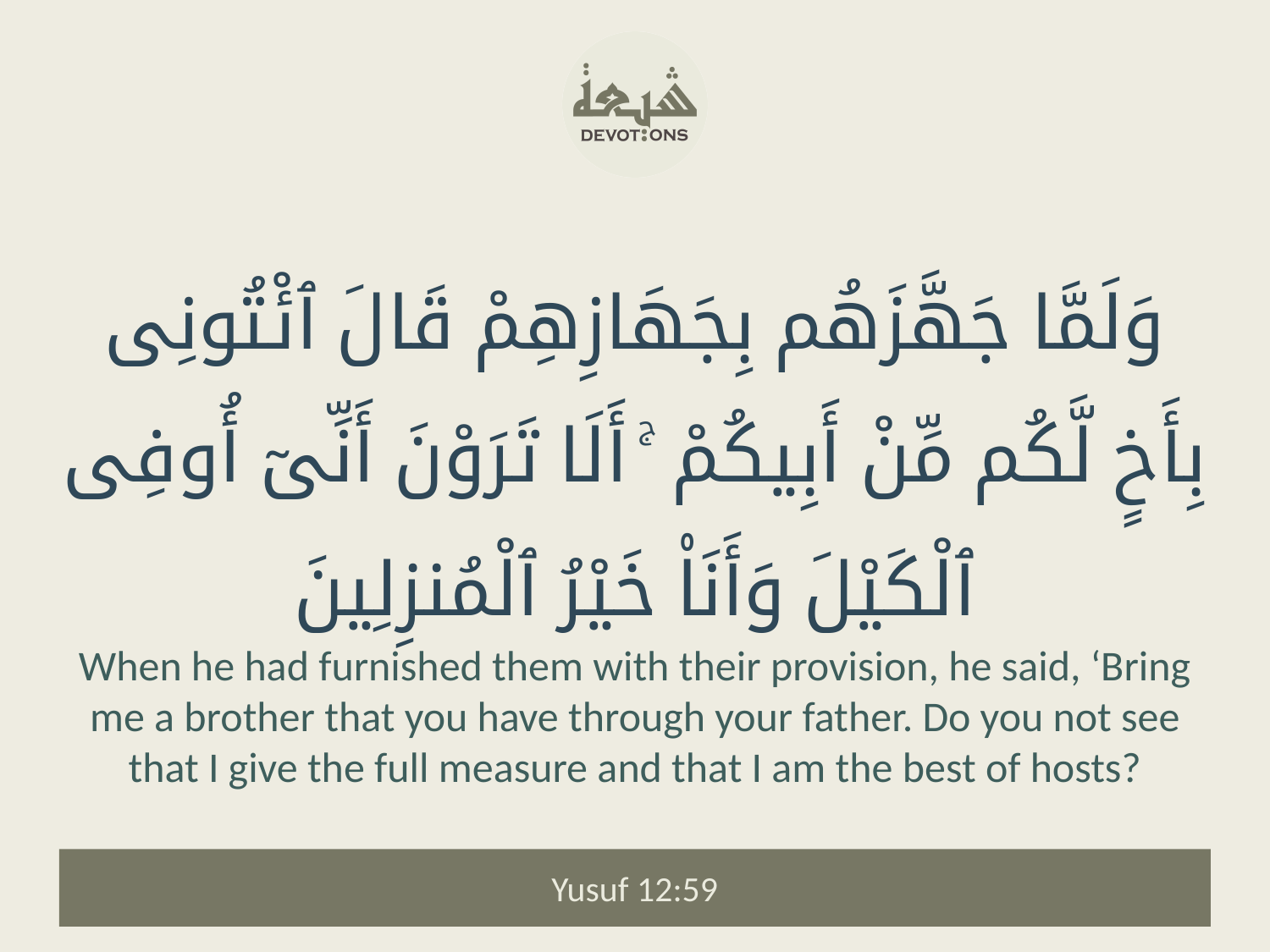

وَلَمَّا جَهَّزَهُم بِجَهَازِهِمْ قَالَ ٱئْتُونِى بِأَخٍ لَّكُم مِّنْ أَبِيكُمْ ۚ أَلَا تَرَوْنَ أَنِّىٓ أُوفِى ٱلْكَيْلَ وَأَنَا۠ خَيْرُ ٱلْمُنزِلِينَ
When he had furnished them with their provision, he said, ‘Bring me a brother that you have through your father. Do you not see that I give the full measure and that I am the best of hosts?
Yusuf 12:59